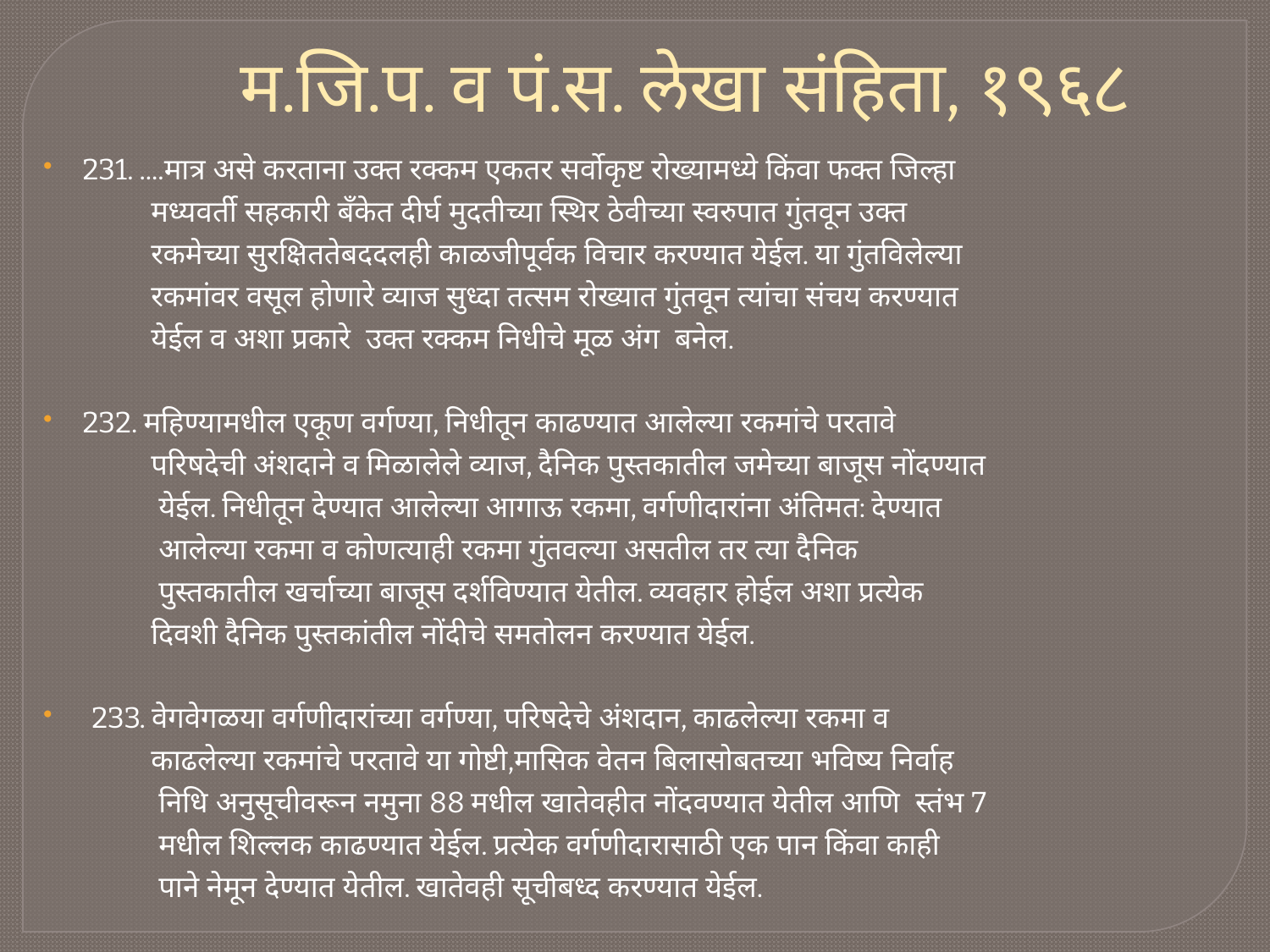

म.जि.प. व पं.स. लेखा संहिता, १९६८
231. ....मात्र असे करताना उक्त रक्कम एकतर सर्वोकृष्ट रोख्यामध्ये किंवा फक्त जिल्हा
              मध्यवर्ती सहकारी बँकेत दीर्घ मुदतीच्या स्थिर ठेवीच्या स्वरुपात गुंतवून उक्त
              रकमेच्या सुरक्षिततेबददलही काळजीपूर्वक विचार करण्यात येईल. या गुंतविलेल्या
              रकमांवर वसूल होणारे व्याज सुध्दा तत्सम रोख्यात गुंतवून त्यांचा संचय करण्यात
              येईल व अशा प्रकारे  उक्त रक्कम निधीचे मूळ अंग  बनेल.

232. महिण्यामधील एकूण वर्गण्या, निधीतून काढण्यात आलेल्या रकमांचे परतावे
              परिषदेची अंशदाने व मिळालेले व्याज, दैनिक पुस्तकातील जमेच्या बाजूस नोंदण्यात
               येईल. निधीतून देण्यात आलेल्या आगाऊ रकमा, वर्गणीदारांना अंतिमत: देण्यात
               आलेल्या रकमा व कोणत्याही रकमा गुंतवल्या असतील तर त्या दैनिक
               पुस्तकातील खर्चाच्या बाजूस दर्शविण्यात येतील. व्यवहार होईल अशा प्रत्येक
              दिवशी दैनिक पुस्तकांतील नोंदीचे समतोलन करण्यात येईल.

233. वेगवेगळया वर्गणीदारांच्या वर्गण्या, परिषदेचे अंशदान, काढलेल्या रकमा व
              काढलेल्या रकमांचे परतावे या गोष्टी,मासिक वेतन बिलासोबतच्या भविष्य निर्वाह
               निधि अनुसूचीवरून नमुना 88 मधील खातेवहीत नोंदवण्यात येतील आणि  स्तंभ 7
               मधील शिल्लक काढण्यात येईल. प्रत्येक वर्गणीदारासाठी एक पान किंवा काही
               पाने नेमून देण्यात येतील. खातेवही सूचीबध्द करण्यात येईल.